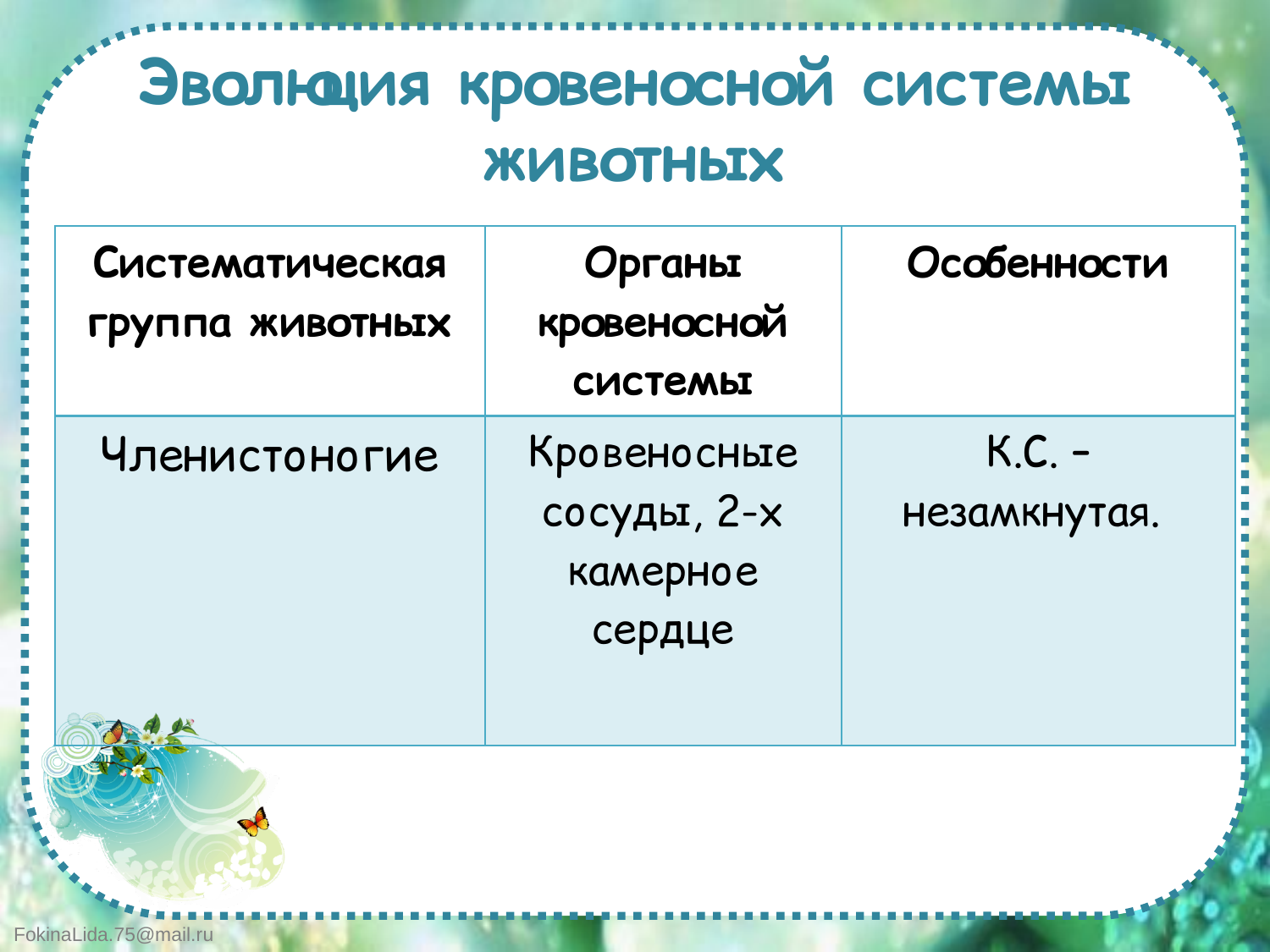

# Эволюция кровеносной системы животных
| Систематическая группа животных | Органы кровеносной системы | Особенности |
| --- | --- | --- |
| Членистоногие | Кровеносные сосуды, 2-х камерное сердце | К.С. – незамкнутая. |